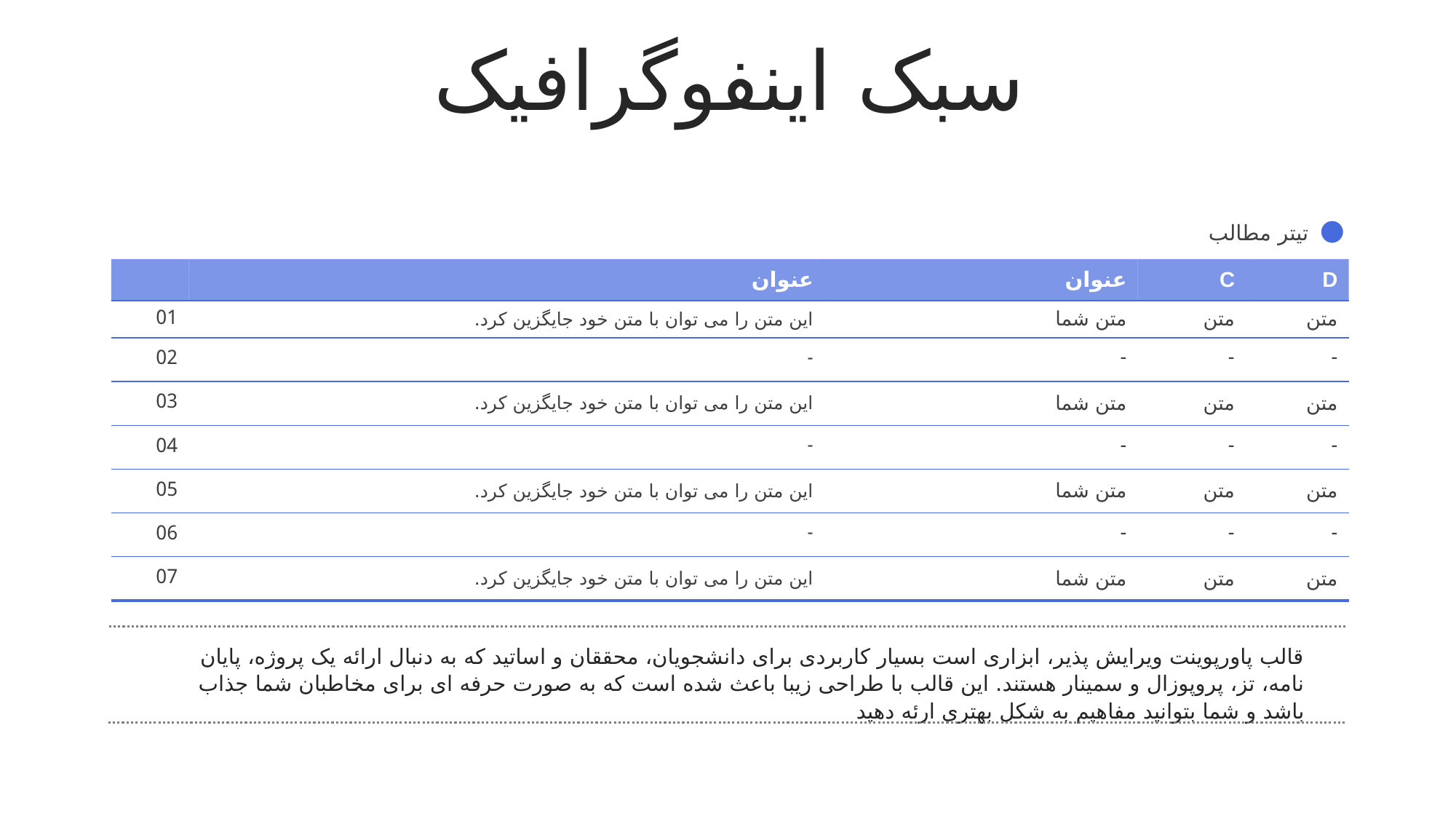

سبک اینفوگرافیک
تیتر مطالب

|  | عنوان | عنوان | C | D |
| --- | --- | --- | --- | --- |
| 01 | این متن را می توان با متن خود جایگزین کرد. | متن شما | متن | متن |
| 02 | - | - | - | - |
| 03 | این متن را می توان با متن خود جایگزین کرد. | متن شما | متن | متن |
| 04 | - | - | - | - |
| 05 | این متن را می توان با متن خود جایگزین کرد. | متن شما | متن | متن |
| 06 | - | - | - | - |
| 07 | این متن را می توان با متن خود جایگزین کرد. | متن شما | متن | متن |

قالب پاورپوینت ویرایش پذیر، ابزاری است بسیار کاربردی برای دانشجویان، محققان و اساتید که به دنبال ارائه یک پروژه، پایان نامه، تز، پروپوزال و سمینار هستند. این قالب با طراحی زیبا باعث شده است که به صورت حرفه ای برای مخاطبان شما جذاب باشد و شما بتوانید مفاهیم به شکل بهتری ارئه دهید